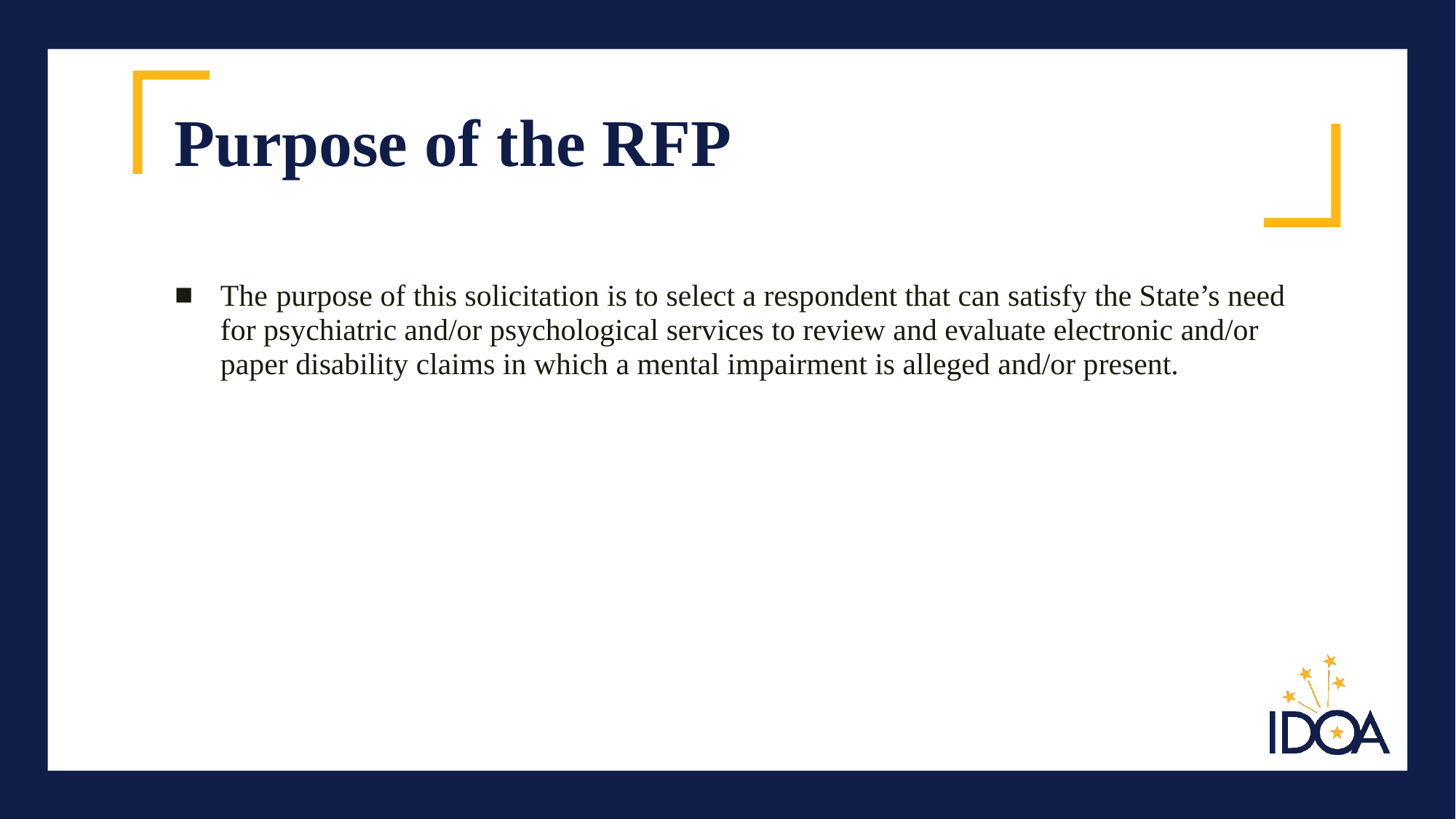

# Purpose of the RFP
The purpose of this solicitation is to select a respondent that can satisfy the State’s need for psychiatric and/or psychological services to review and evaluate electronic and/or paper disability claims in which a mental impairment is alleged and/or present.